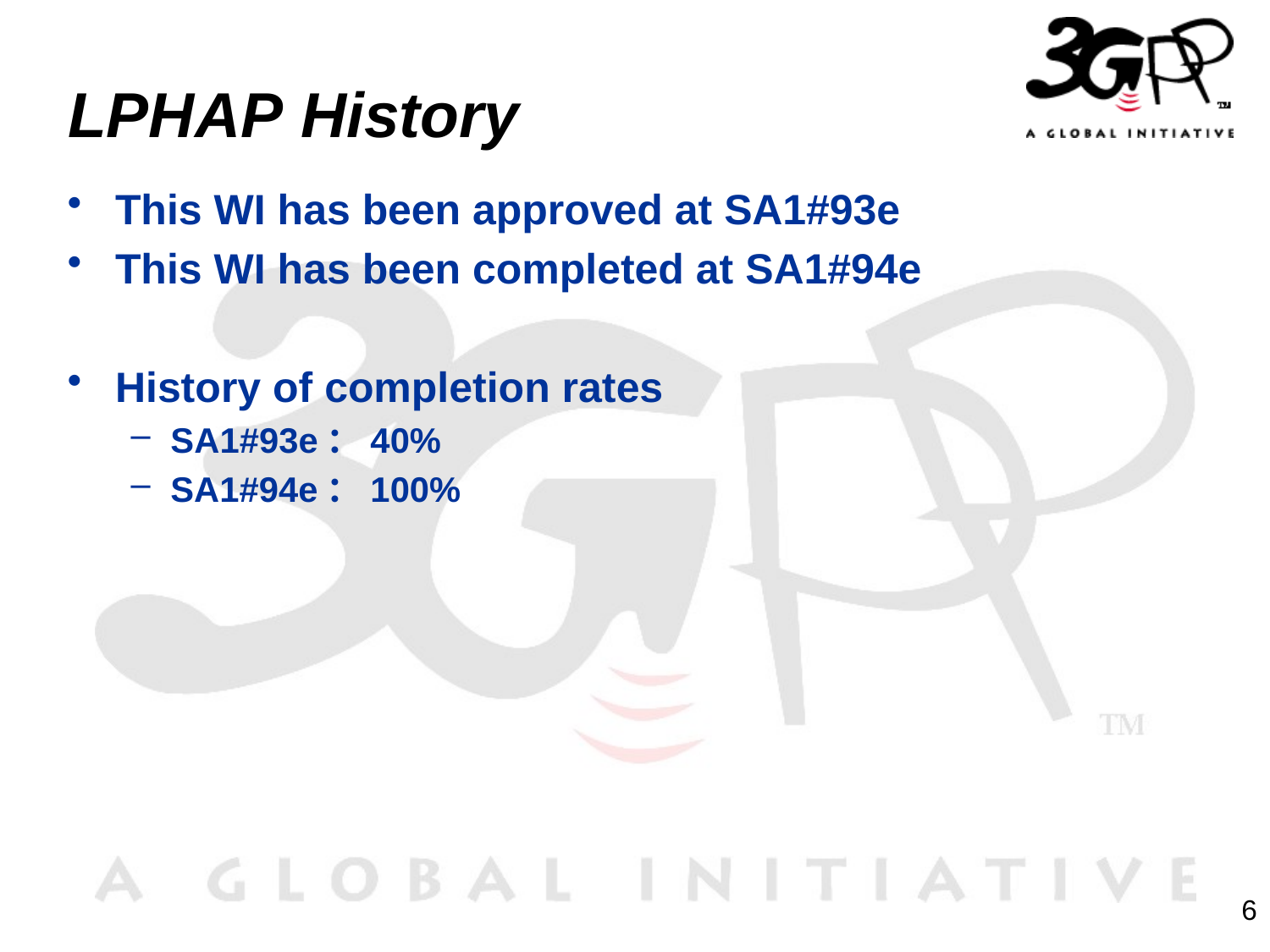

# LPHAP History
This WI has been approved at SA1#93e
This WI has been completed at SA1#94e

History of completion rates
SA1#93e：40%
SA1#94e：100%
6